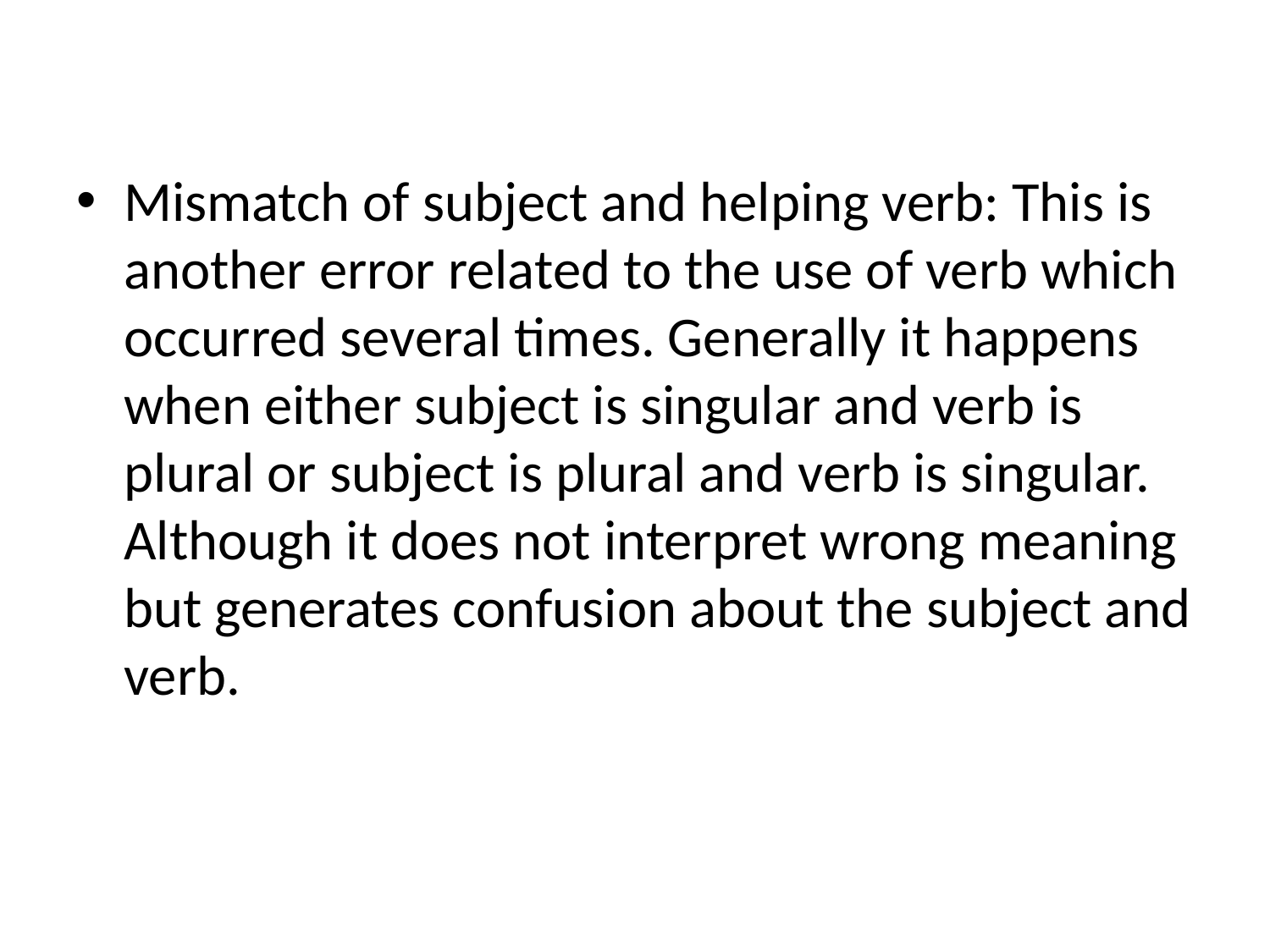

Mismatch of subject and helping verb: This is another error related to the use of verb which occurred several times. Generally it happens when either subject is singular and verb is plural or subject is plural and verb is singular. Although it does not interpret wrong meaning but generates confusion about the subject and verb.